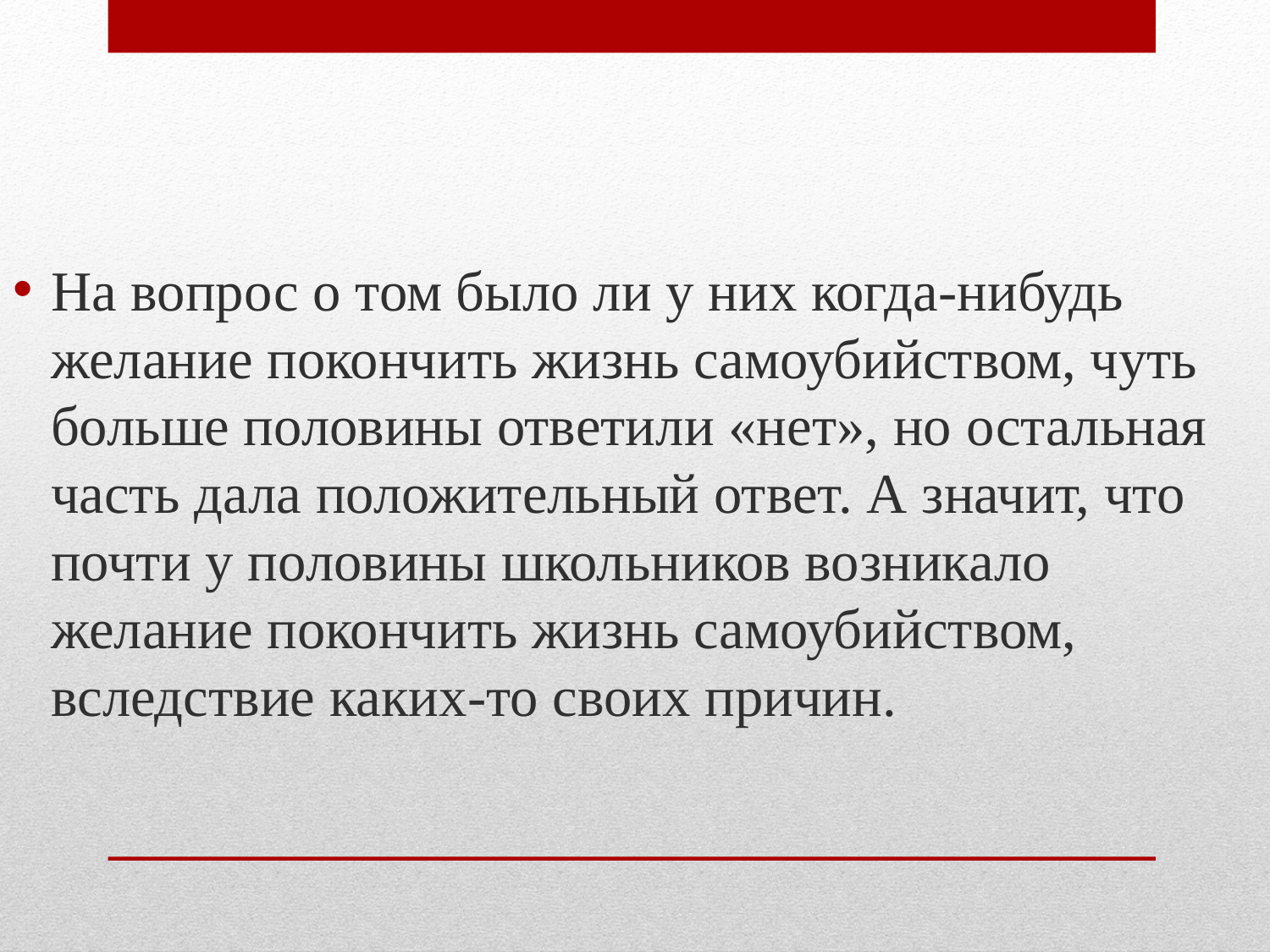

На вопрос о том было ли у них когда-нибудь желание покончить жизнь самоубийством, чуть больше половины ответили «нет», но остальная часть дала положительный ответ. А значит, что почти у половины школьников возникало желание покончить жизнь самоубийством, вследствие каких-то своих причин.
#